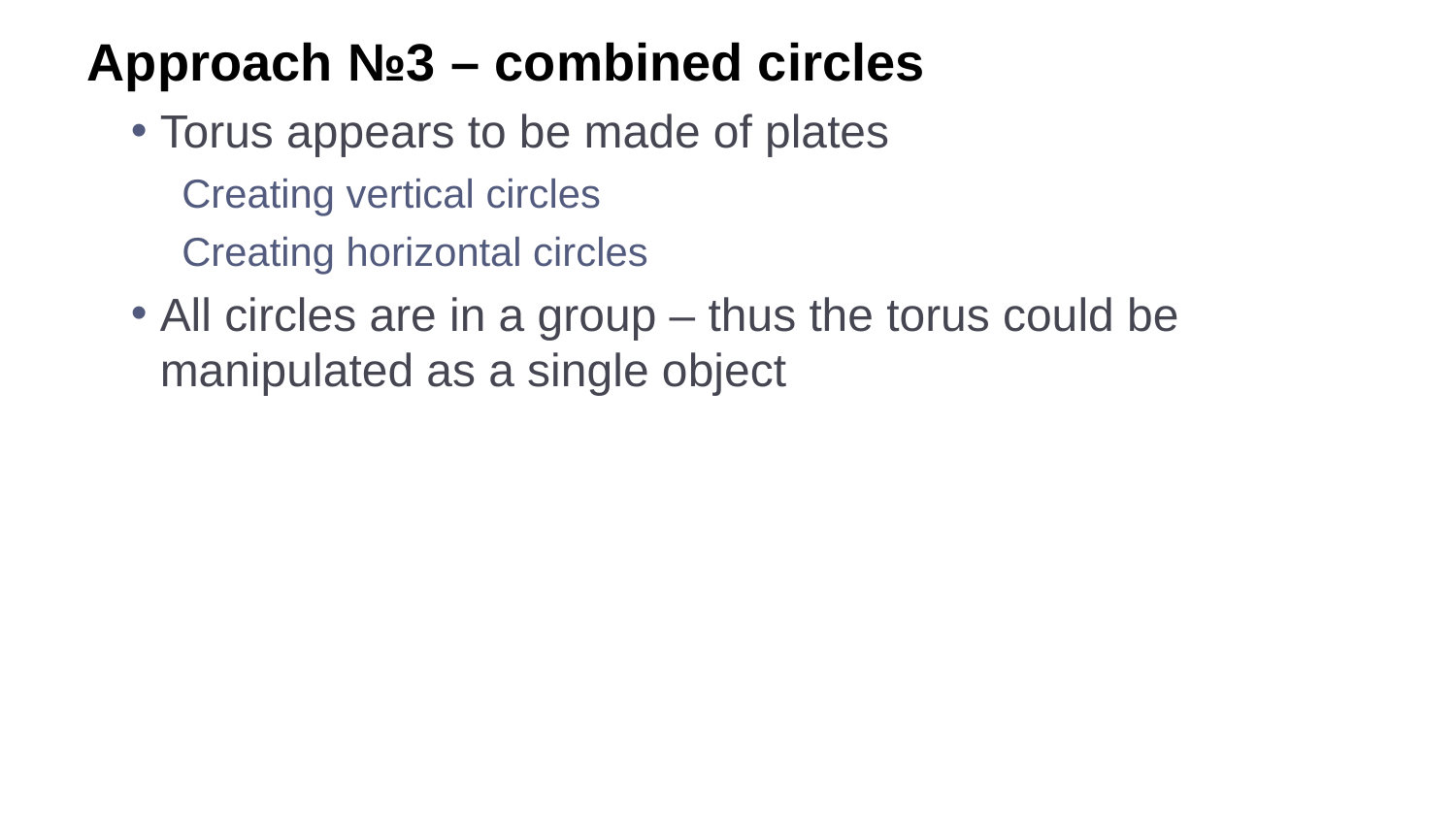

Approach №3 – combined circles
Torus appears to be made of plates
Creating vertical circles
Creating horizontal circles
All circles are in a group – thus the torus could be manipulated as a single object